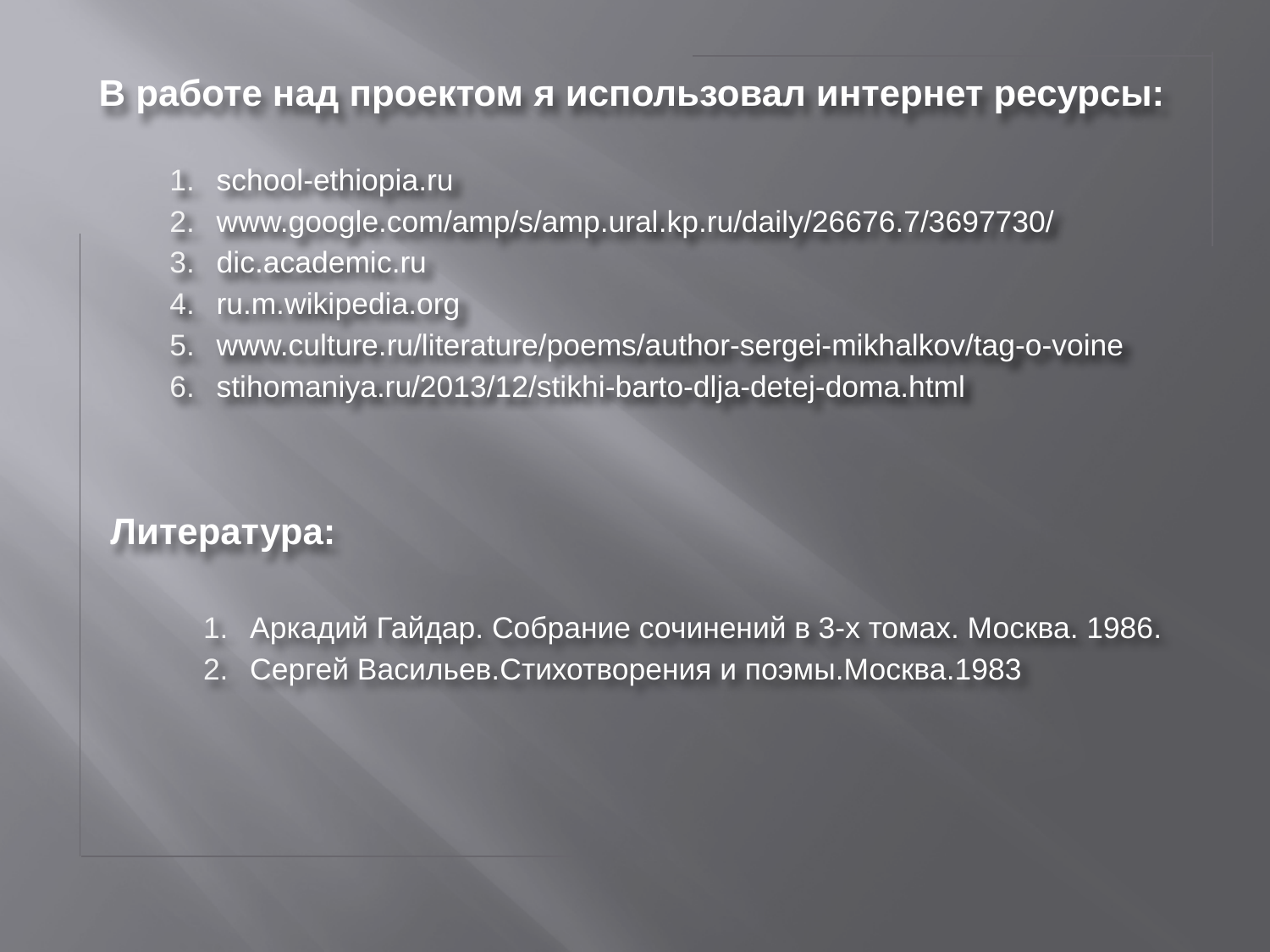

В работе над проектом я использовал интернет ресурсы:
school-ethiopia.ru
www.google.com/amp/s/amp.ural.kp.ru/daily/26676.7/3697730/
dic.academic.ru
ru.m.wikipedia.org
www.culture.ru/literature/poems/author-sergei-mikhalkov/tag-o-voine
stihomaniya.ru/2013/12/stikhi-barto-dlja-detej-doma.html

Литература:
Аркадий Гайдар. Собрание сочинений в 3-х томах. Москва. 1986.
Сергей Васильев.Стихотворения и поэмы.Москва.1983